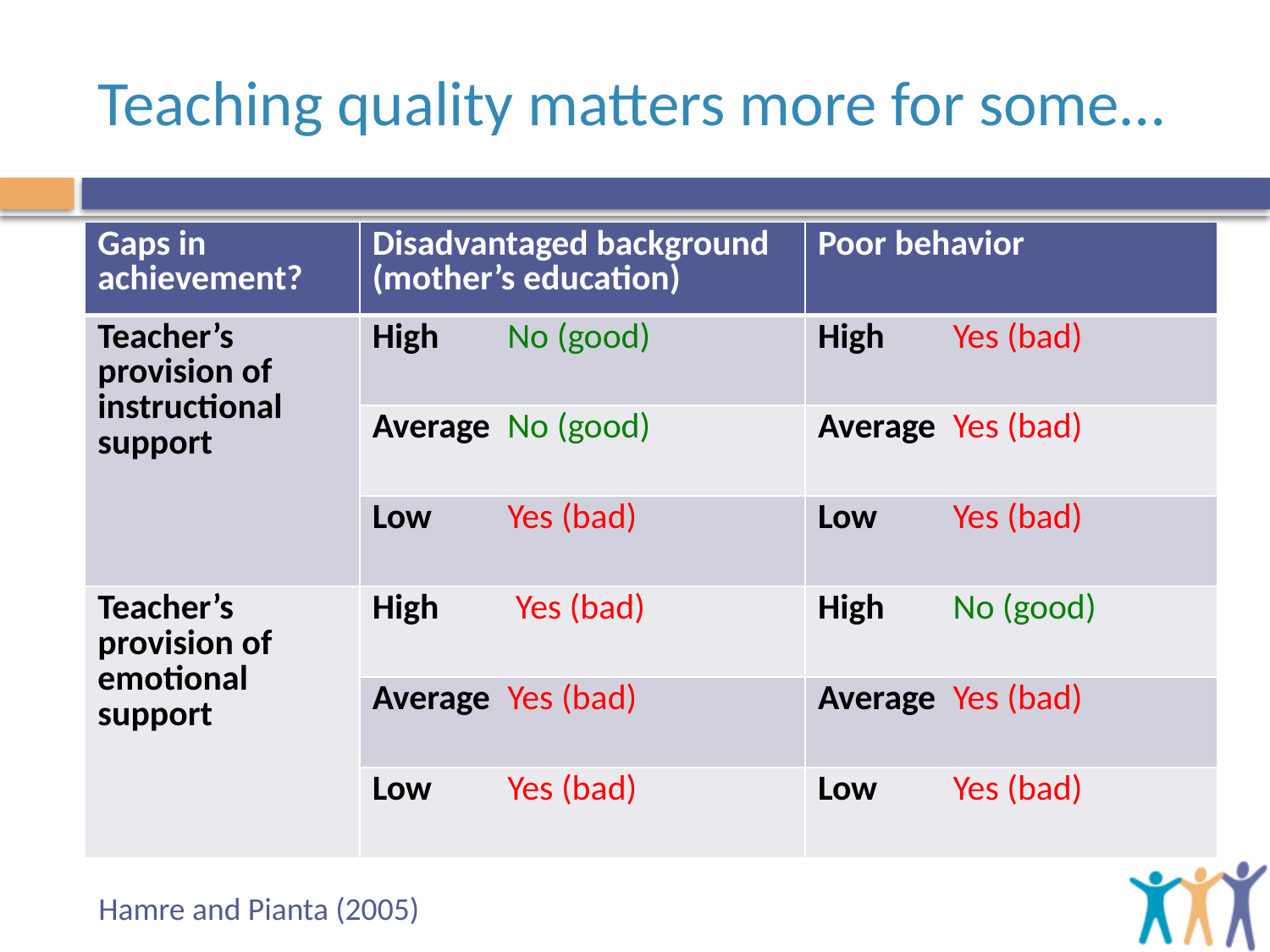

# Teaching quality matters more for some…
| Gaps in achievement? | Disadvantaged background (mother’s education) | Poor behavior |
| --- | --- | --- |
| Teacher’s provision of instructional support | High No (good) | High Yes (bad) |
|  | Average No (good) | Average Yes (bad) |
|  | Low Yes (bad) | Low Yes (bad) |
| Teacher’s provision of emotional support | High Yes (bad) | High No (good) |
|  | Average Yes (bad) | Average Yes (bad) |
|  | Low Yes (bad) | Low Yes (bad) |
Hamre and Pianta (2005)